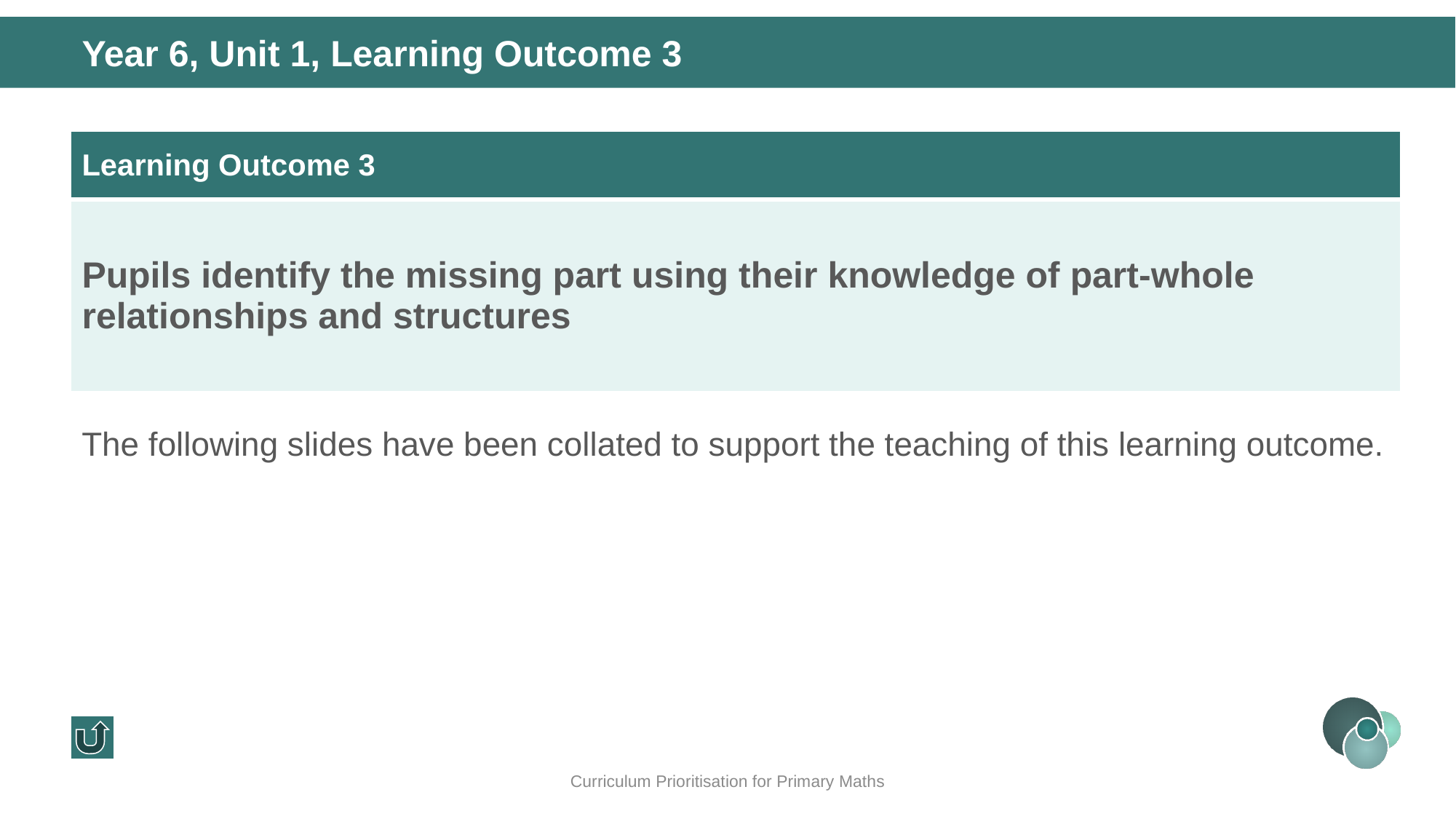

Year 6, Unit 1, Learning Outcome 3
| Learning Outcome 3 |
| --- |
| Pupils identify the missing part using their knowledge of part-whole relationships and structures |
The following slides have been collated to support the teaching of this learning outcome.

Curriculum Prioritisation for Primary Maths